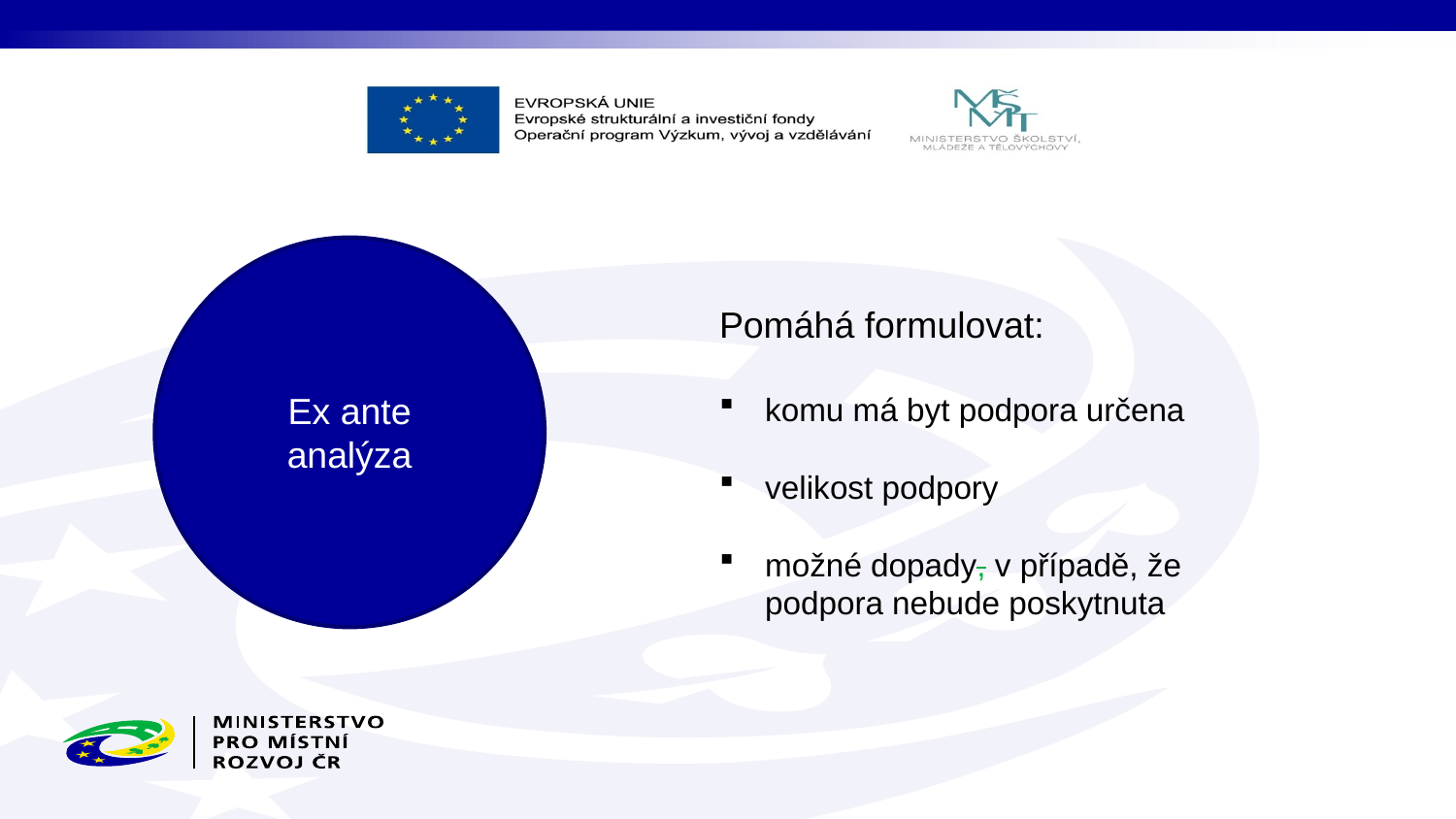

Ex ante analýza
Pomáhá formulovat:

komu má byt podpora určena

velikost podpory

možné dopady, v případě, že podpora nebude poskytnuta